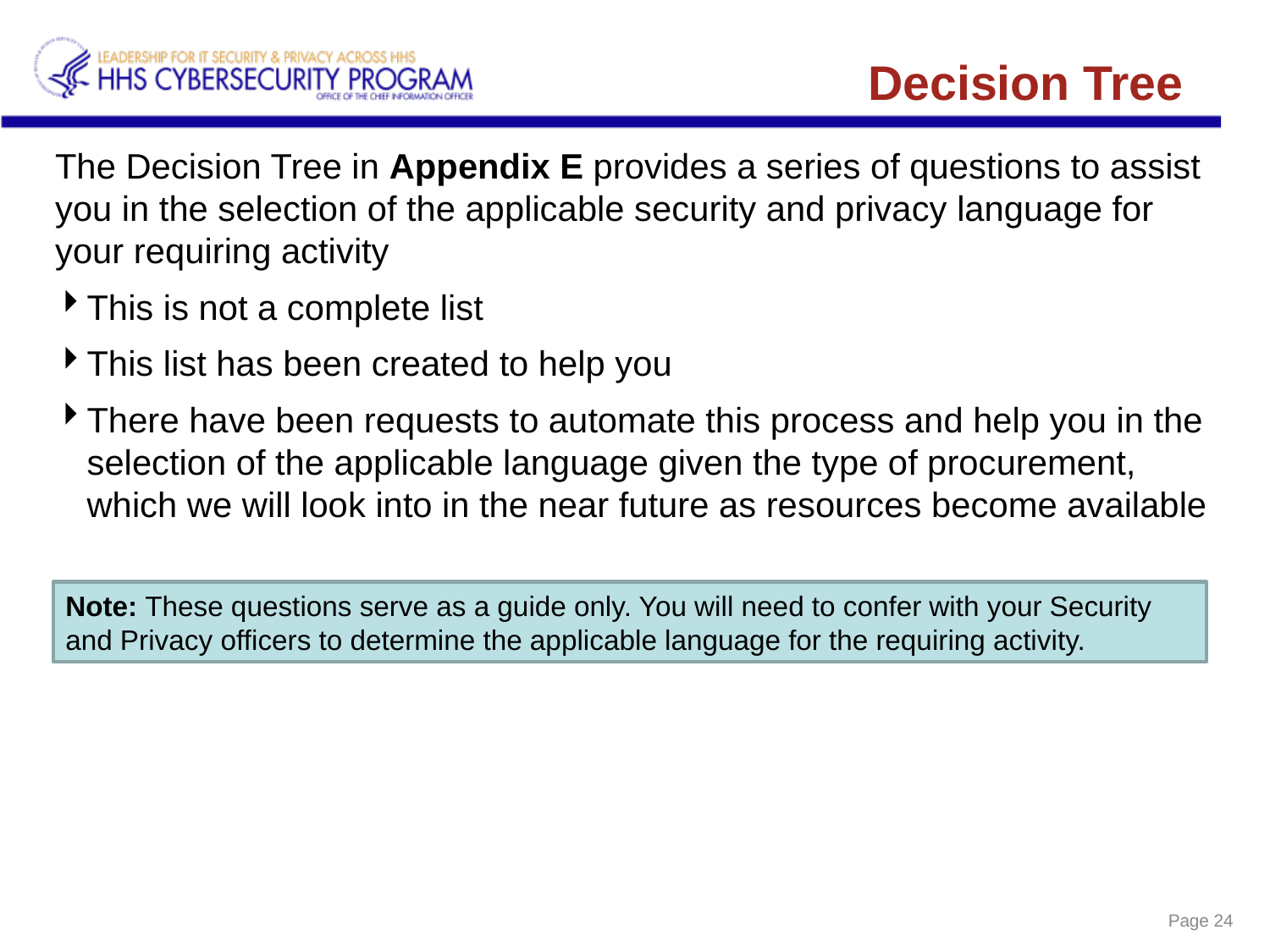

# Decision Tree
The Decision Tree in Appendix E provides a series of questions to assist you in the selection of the applicable security and privacy language for your requiring activity
This is not a complete list
This list has been created to help you
There have been requests to automate this process and help you in the selection of the applicable language given the type of procurement, which we will look into in the near future as resources become available
Note: These questions serve as a guide only. You will need to confer with your Security and Privacy officers to determine the applicable language for the requiring activity.
Page 24